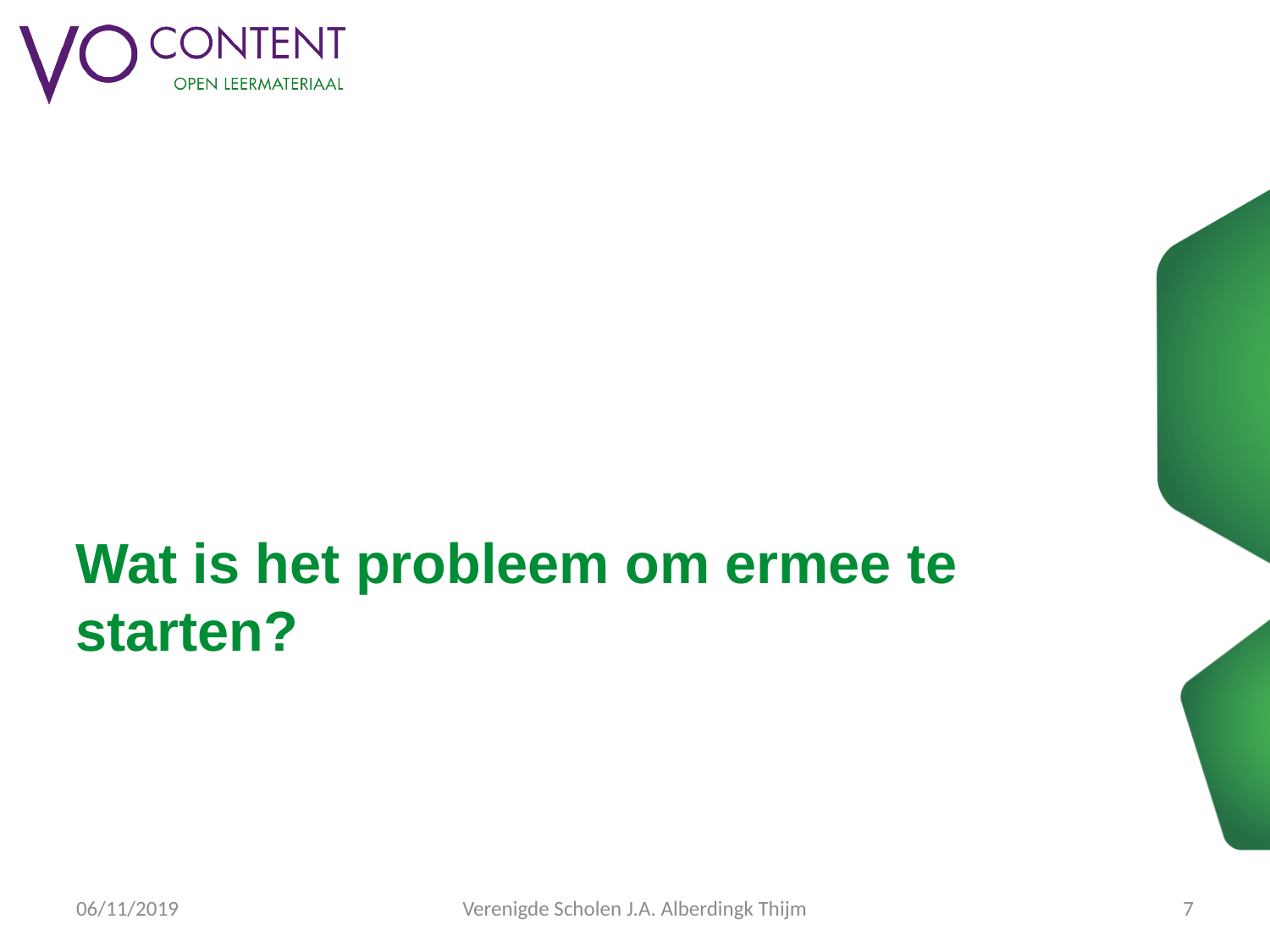

Wat is het probleem om ermee te starten?

06/11/2019
Verenigde Scholen J.A. Alberdingk Thijm
7